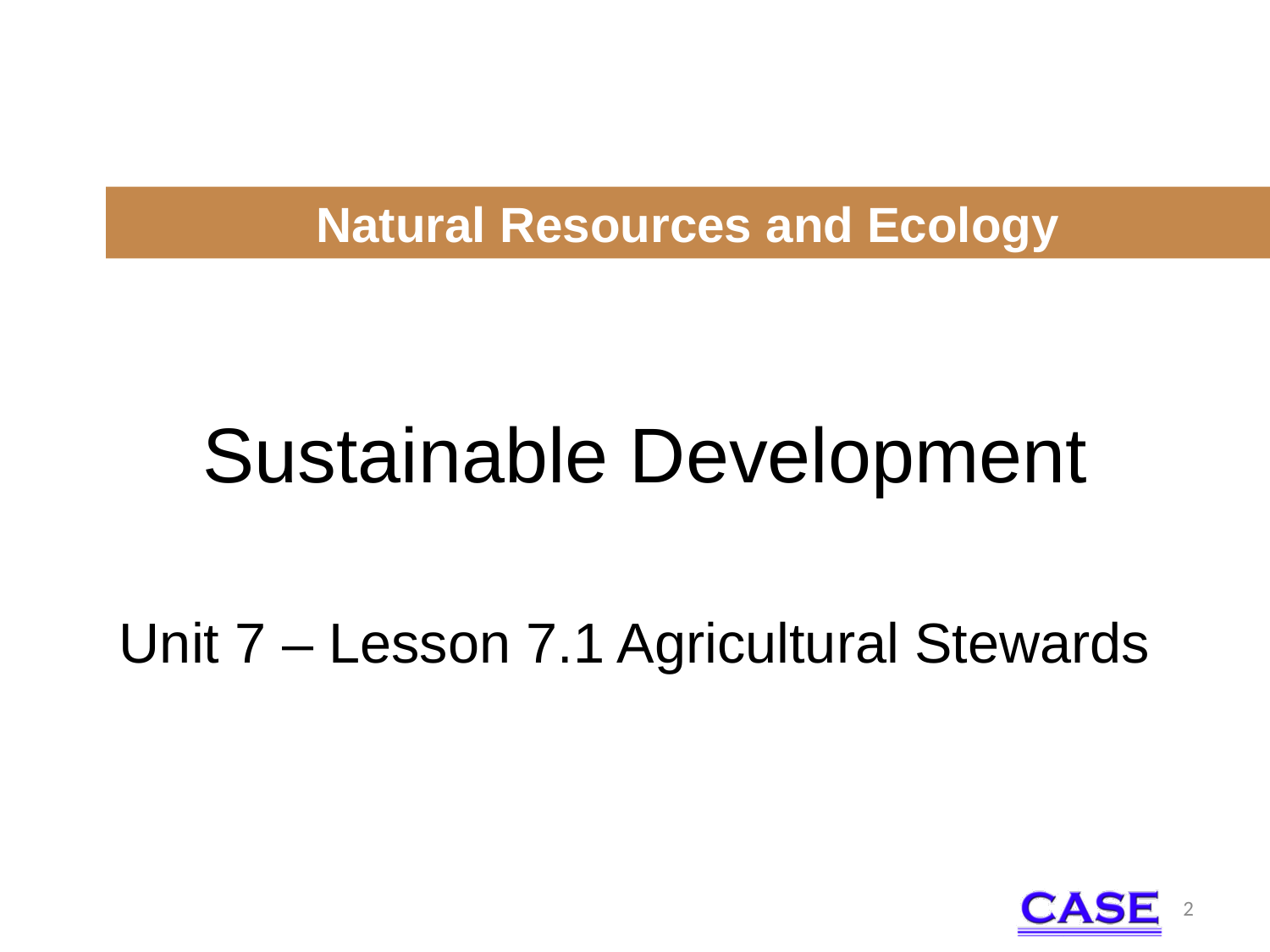

Natural Resources and Ecology
# Sustainable Development
Unit 7 – Lesson 7.1 Agricultural Stewards
2